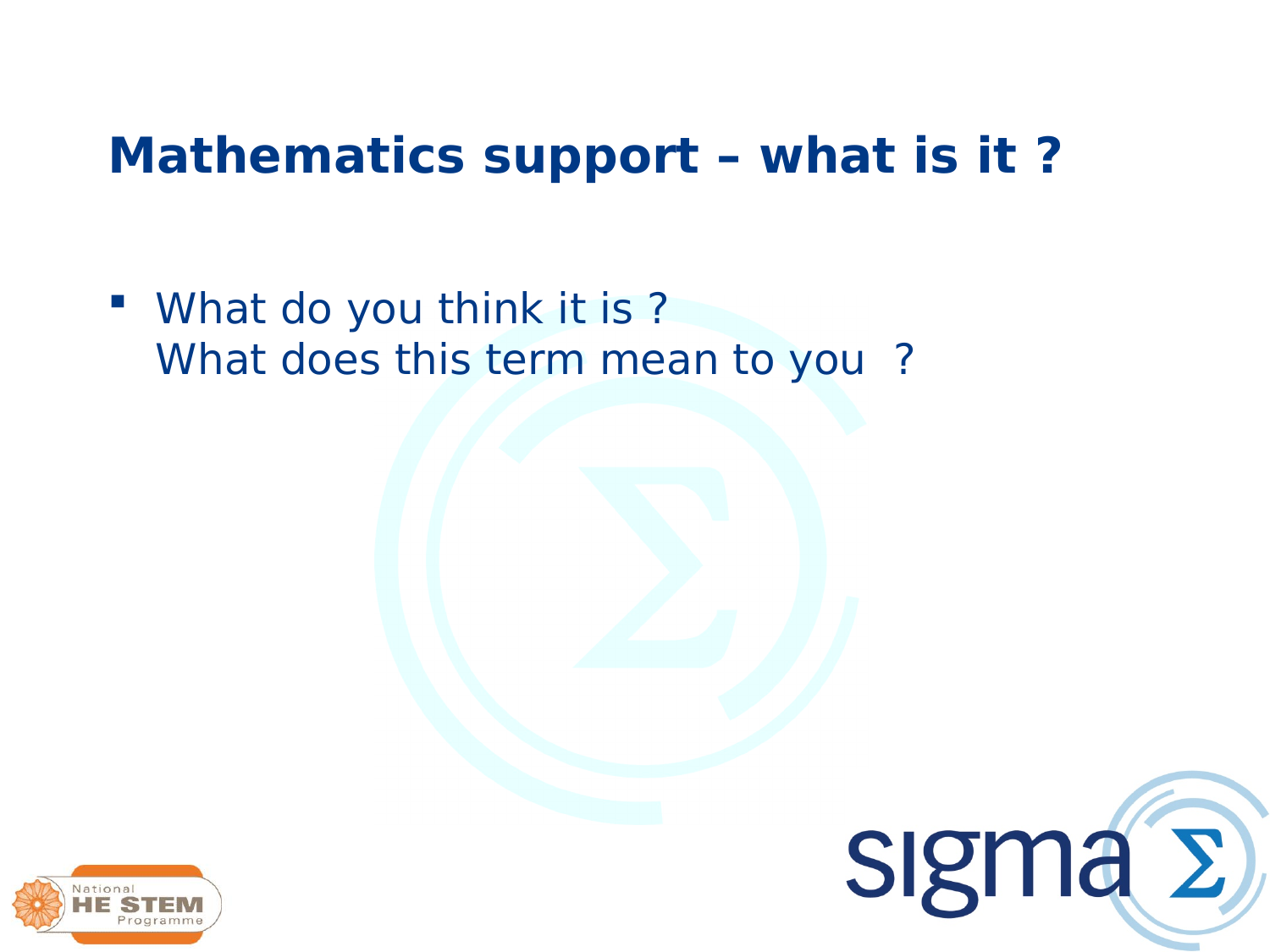

# Mathematics support – what is it ?
What do you think it is ?
What does this term mean to you  ?